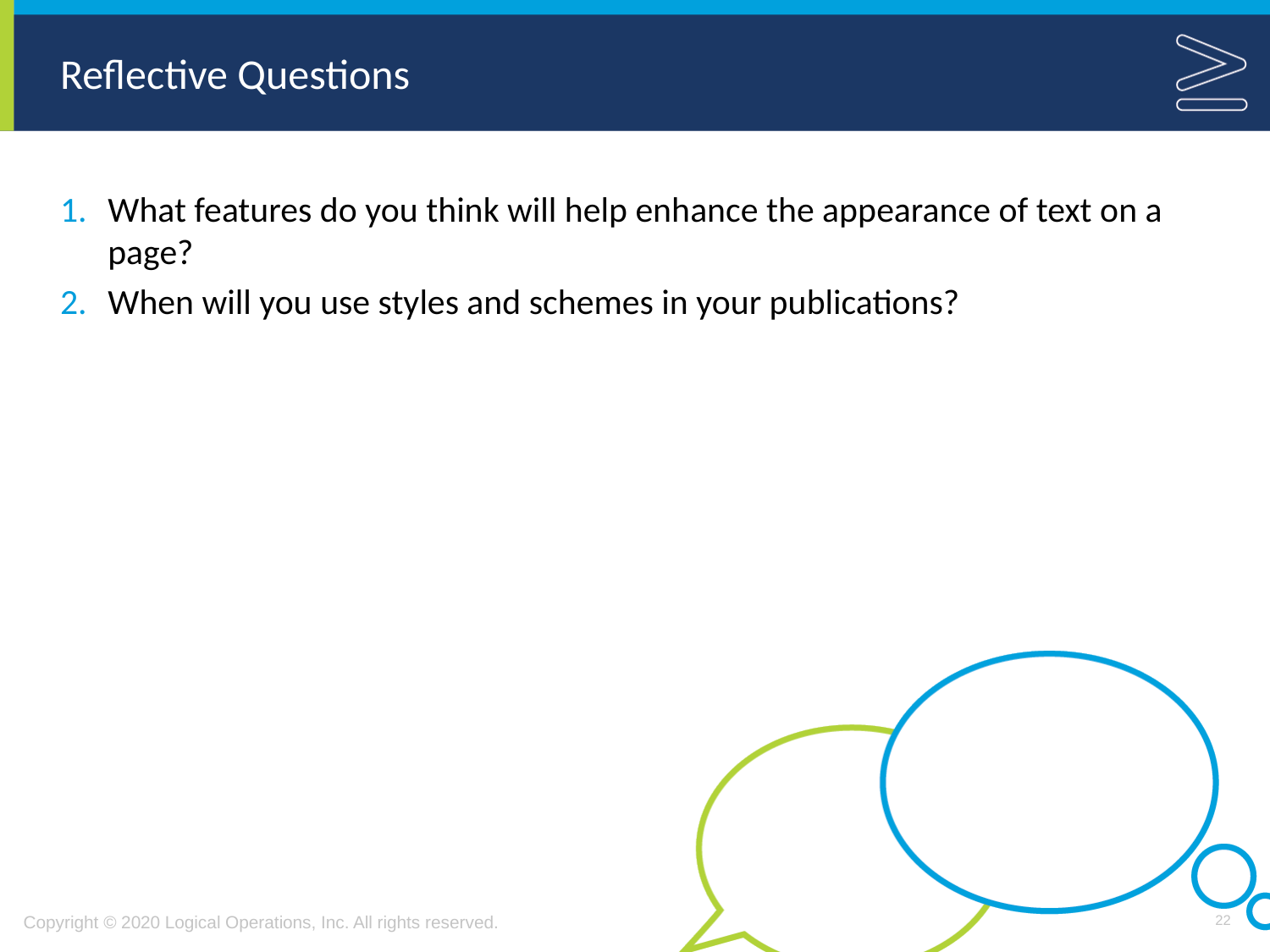

# Reflective Questions
What features do you think will help enhance the appearance of text on a page?
When will you use styles and schemes in your publications?
22